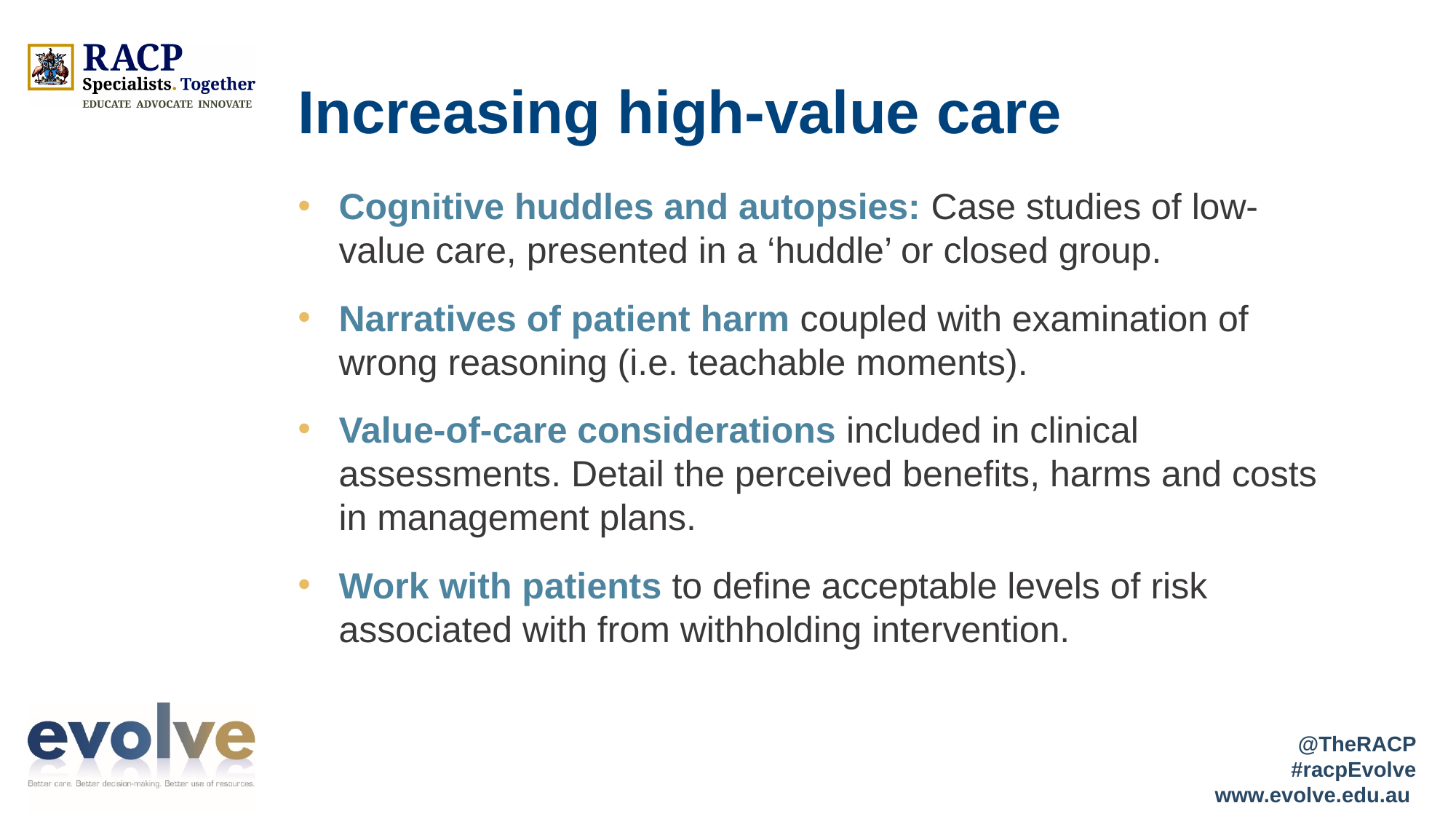

# Increasing high-value care
Cognitive huddles and autopsies: Case studies of low-value care, presented in a ‘huddle’ or closed group.
Narratives of patient harm coupled with examination of wrong reasoning (i.e. teachable moments).
Value-of-care considerations included in clinical assessments. Detail the perceived benefits, harms and costs in management plans.
Work with patients to define acceptable levels of risk associated with from withholding intervention.